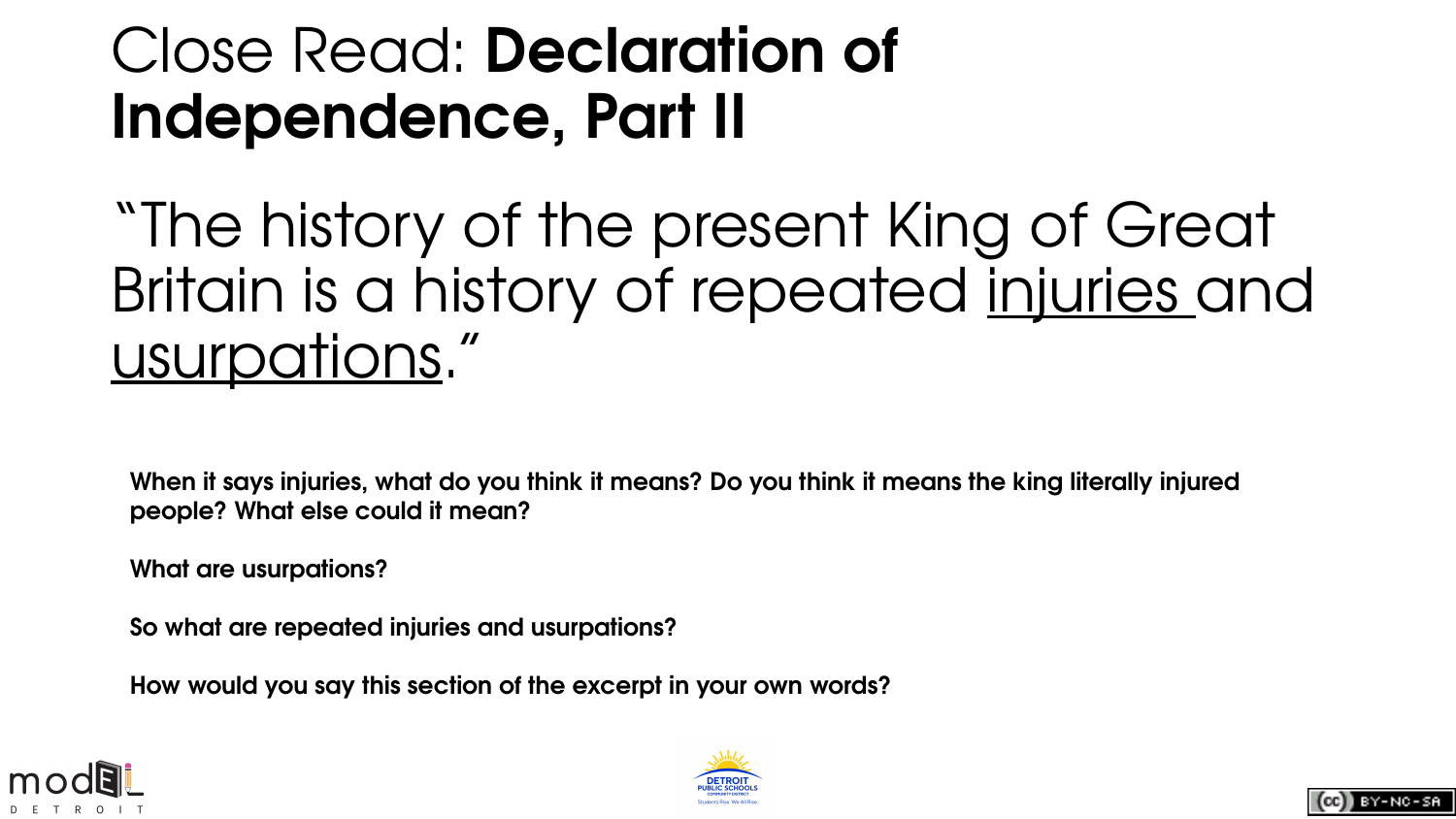

# Close Read: Declaration of Independence, Part II

“The history of the present King of Great Britain is a history of repeated injuries and usurpations.”
When it says injuries, what do you think it means? Do you think it means the king literally injured people? What else could it mean?

What are usurpations?

So what are repeated injuries and usurpations?

How would you say this section of the excerpt in your own words?